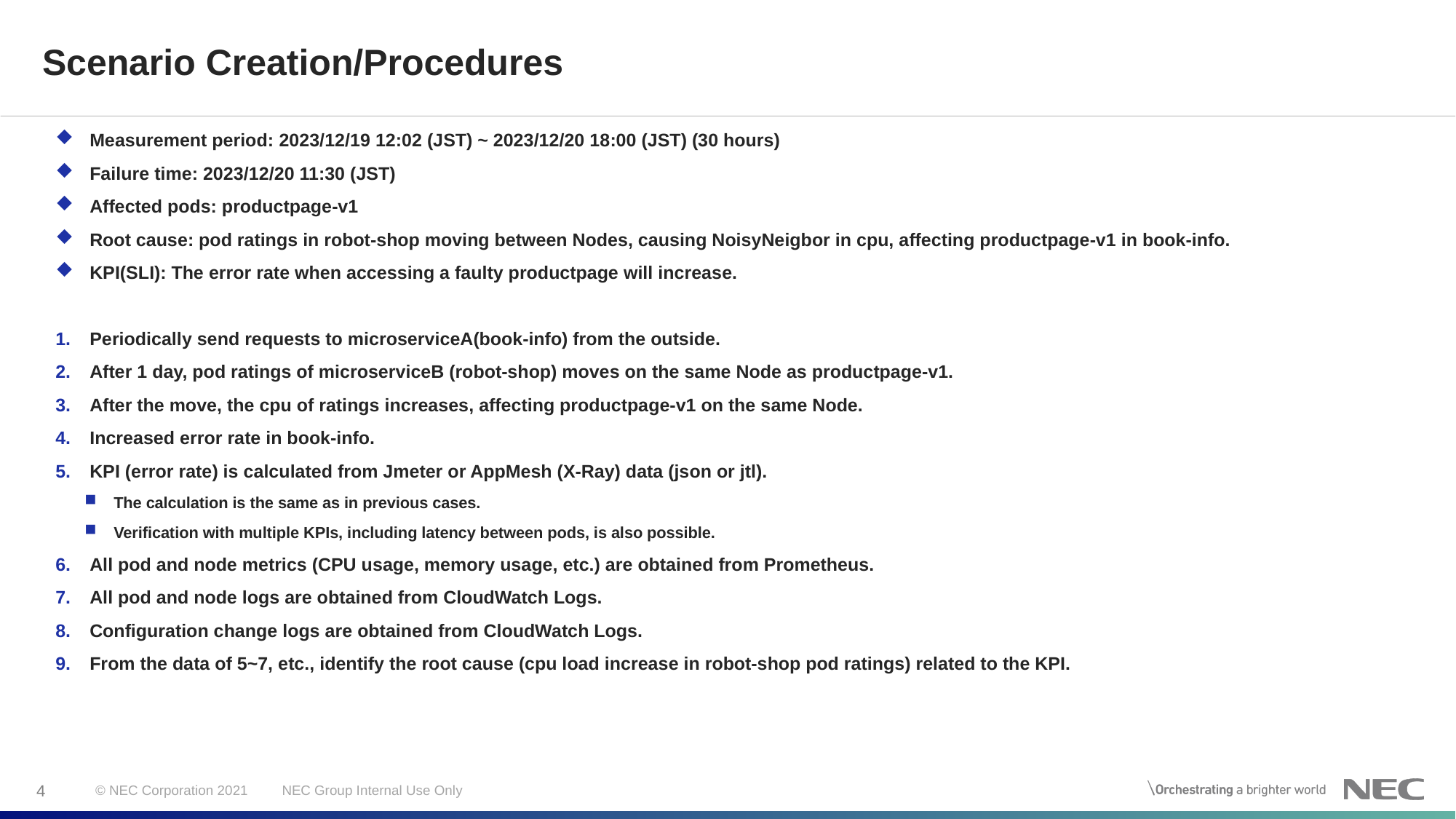

# Scenario Creation/Procedures
Measurement period: 2023/12/19 12:02 (JST) ~ 2023/12/20 18:00 (JST) (30 hours)
Failure time: 2023/12/20 11:30 (JST)
Affected pods: productpage-v1
Root cause: pod ratings in robot-shop moving between Nodes, causing NoisyNeigbor in cpu, affecting productpage-v1 in book-info.
KPI(SLI): The error rate when accessing a faulty productpage will increase.

Periodically send requests to microserviceA(book-info) from the outside.
After 1 day, pod ratings of microserviceB (robot-shop) moves on the same Node as productpage-v1.
After the move, the cpu of ratings increases, affecting productpage-v1 on the same Node.
Increased error rate in book-info.
KPI (error rate) is calculated from Jmeter or AppMesh (X-Ray) data (json or jtl).
The calculation is the same as in previous cases.
Verification with multiple KPIs, including latency between pods, is also possible.
All pod and node metrics (CPU usage, memory usage, etc.) are obtained from Prometheus.
All pod and node logs are obtained from CloudWatch Logs.
Configuration change logs are obtained from CloudWatch Logs.
From the data of 5~7, etc., identify the root cause (cpu load increase in robot-shop pod ratings) related to the KPI.